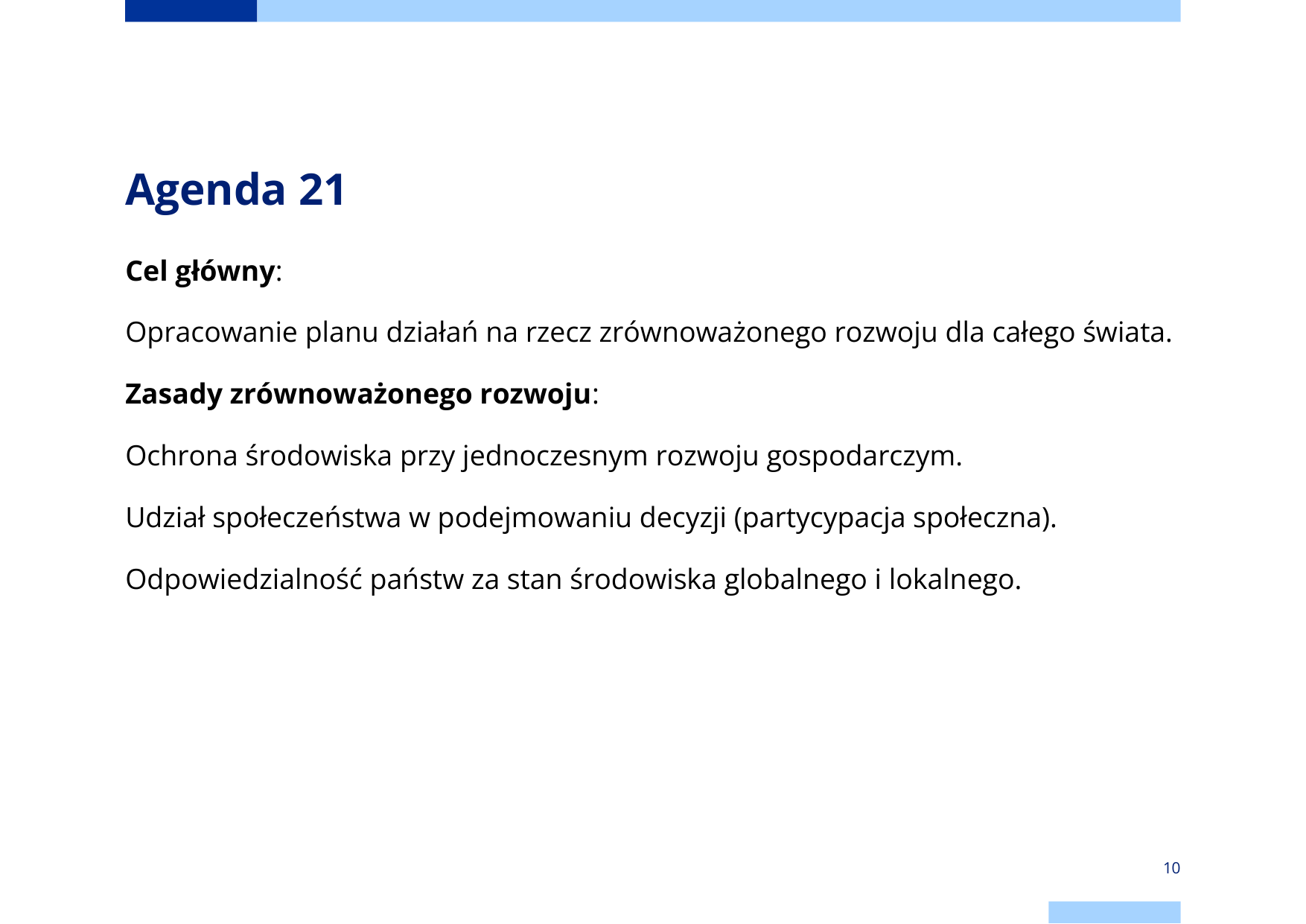

# Agenda 21
Cel główny:
Opracowanie planu działań na rzecz zrównoważonego rozwoju dla całego świata.
Zasady zrównoważonego rozwoju:
Ochrona środowiska przy jednoczesnym rozwoju gospodarczym.
Udział społeczeństwa w podejmowaniu decyzji (partycypacja społeczna).
Odpowiedzialność państw za stan środowiska globalnego i lokalnego.

10